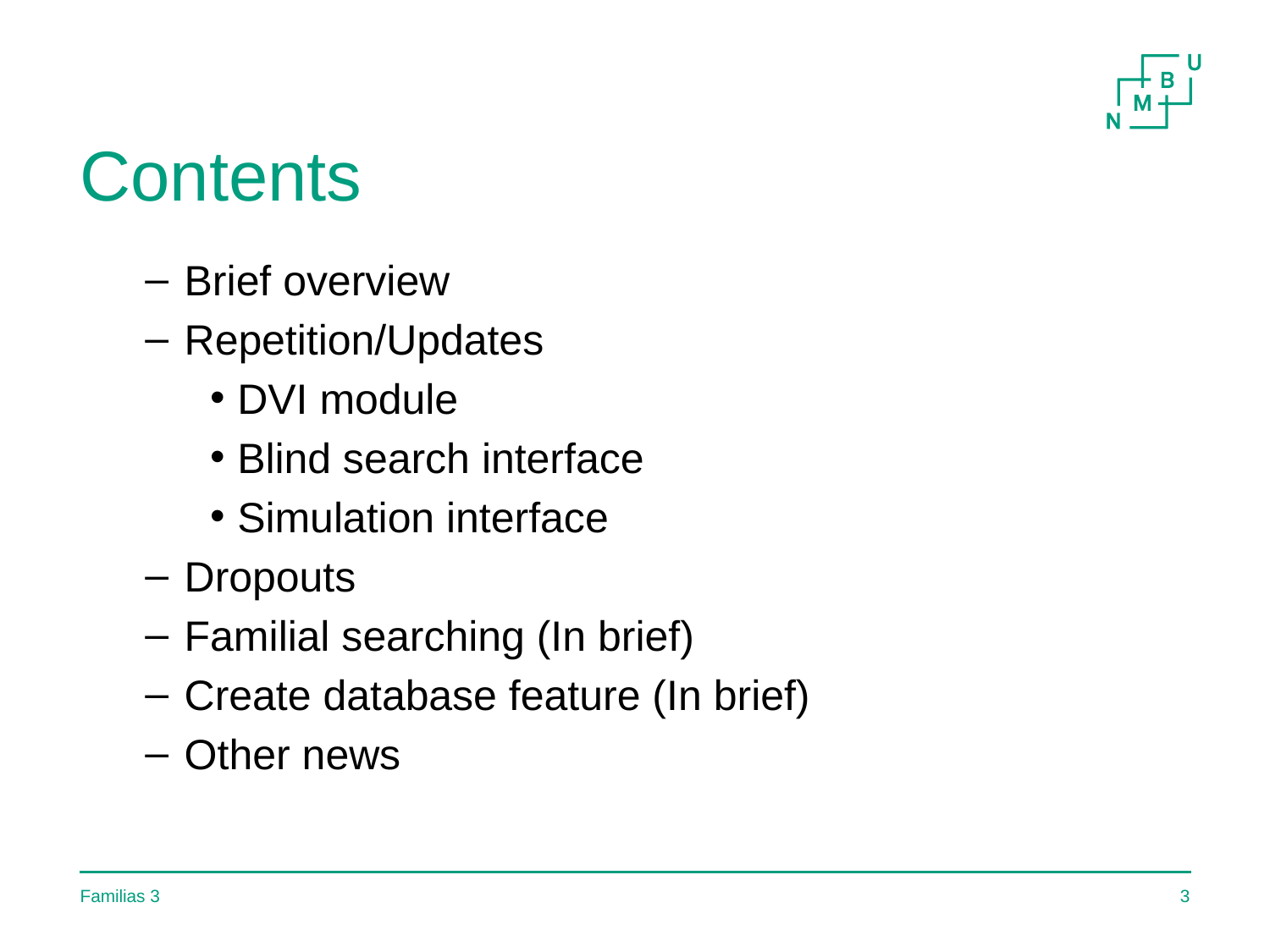

# Contents
 Brief overview
 Repetition/Updates
DVI module
Blind search interface
Simulation interface
 Dropouts
 Familial searching (In brief)
 Create database feature (In brief)
 Other news
Familias 3
3